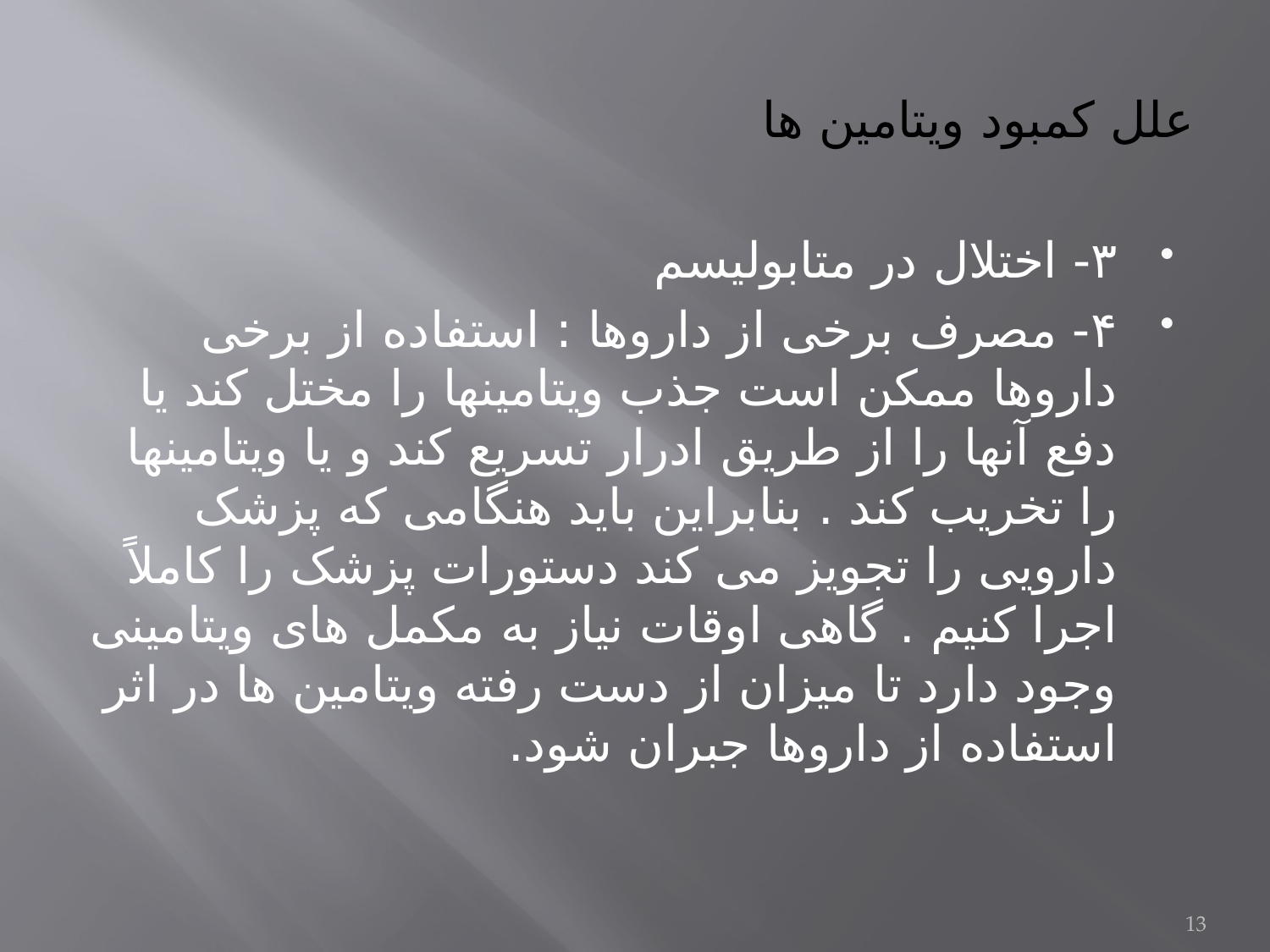

# علل کمبود ویتامین ها
۳- اختلال در متابولیسم
۴- مصرف برخی از داروها : استفاده از برخی داروها ممکن است جذب ویتامینها را مختل کند یا دفع آنها را از طریق ادرار تسریع کند و یا ویتامینها را تخریب کند . بنابراین باید هنگامی که پزشک دارویی را تجویز می کند دستورات پزشک را کاملاً اجرا کنیم . گاهی اوقات نیاز به مکمل های ویتامینی وجود دارد تا میزان از دست رفته ویتامین ها در اثر استفاده از داروها جبران شود.

13